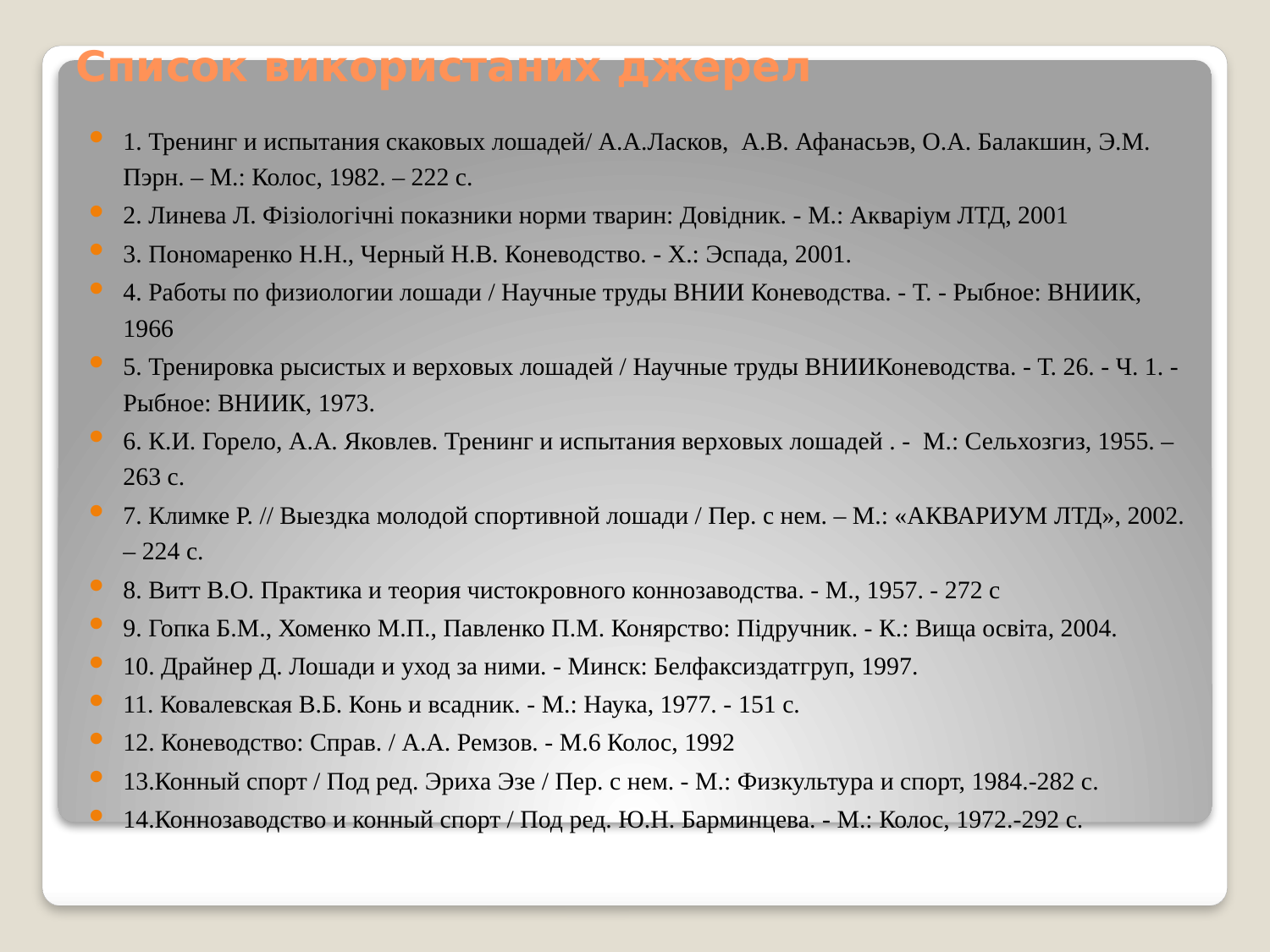

# Список використаних джерел
1. Тренинг и испытания скаковых лошадей/ А.А.Ласков,  А.В. Афанасьэв, О.А. Балакшин, Э.М. Пэрн. – М.: Колос, 1982. – 222 с.
2. Линева Л. Фізіологічні показники норми тварин: Довідник. - М.: Акваріум ЛТД, 2001
3. Пономаренко Н.Н., Черный Н.В. Коневодство. - X.: Эспада, 2001.
4. Работы по физиологии лошади / Научные труды ВНИИ Коневодства. - Т. - Рыбное: ВНИИК, 1966
5. Тренировка рысистых и верховых лошадей / Научные труды ВНИИКоневодства. - Т. 26. - Ч. 1. - Рыбное: ВНИИК, 1973.
6. К.И. Горело, А.А. Яковлев. Тренинг и испытания верховых лошадей . -  М.: Сельхозгиз, 1955. – 263 с.
7. Климке Р. // Выездка молодой спортивной лошади / Пер. с нем. – М.: «АКВАРИУМ ЛТД», 2002. – 224 с.
8. Витт В.О. Практика и теория чистокровного коннозаводства. - М., 1957. - 272 с
9. Гопка Б.М., Хоменко М.П., Павленко П.М. Конярство: Підручник. - К.: Вища освіта, 2004.
10. Драйнер Д. Лошади и уход за ними. - Минск: Белфаксиздатгруп, 1997.
11. Ковалевская В.Б. Конь и всадник. - М.: Наука, 1977. - 151 с.
12. Коневодство: Справ. / А.А. Ремзов. - М.6 Колос, 1992
13.Конный спорт / Под ред. Эриха Эзе / Пер. с нем. - М.: Физкультура и спорт, 1984.-282 с.
14.Коннозаводство и конный спорт / Под ред. Ю.Н. Барминцева. - М.: Колос, 1972.-292 с.